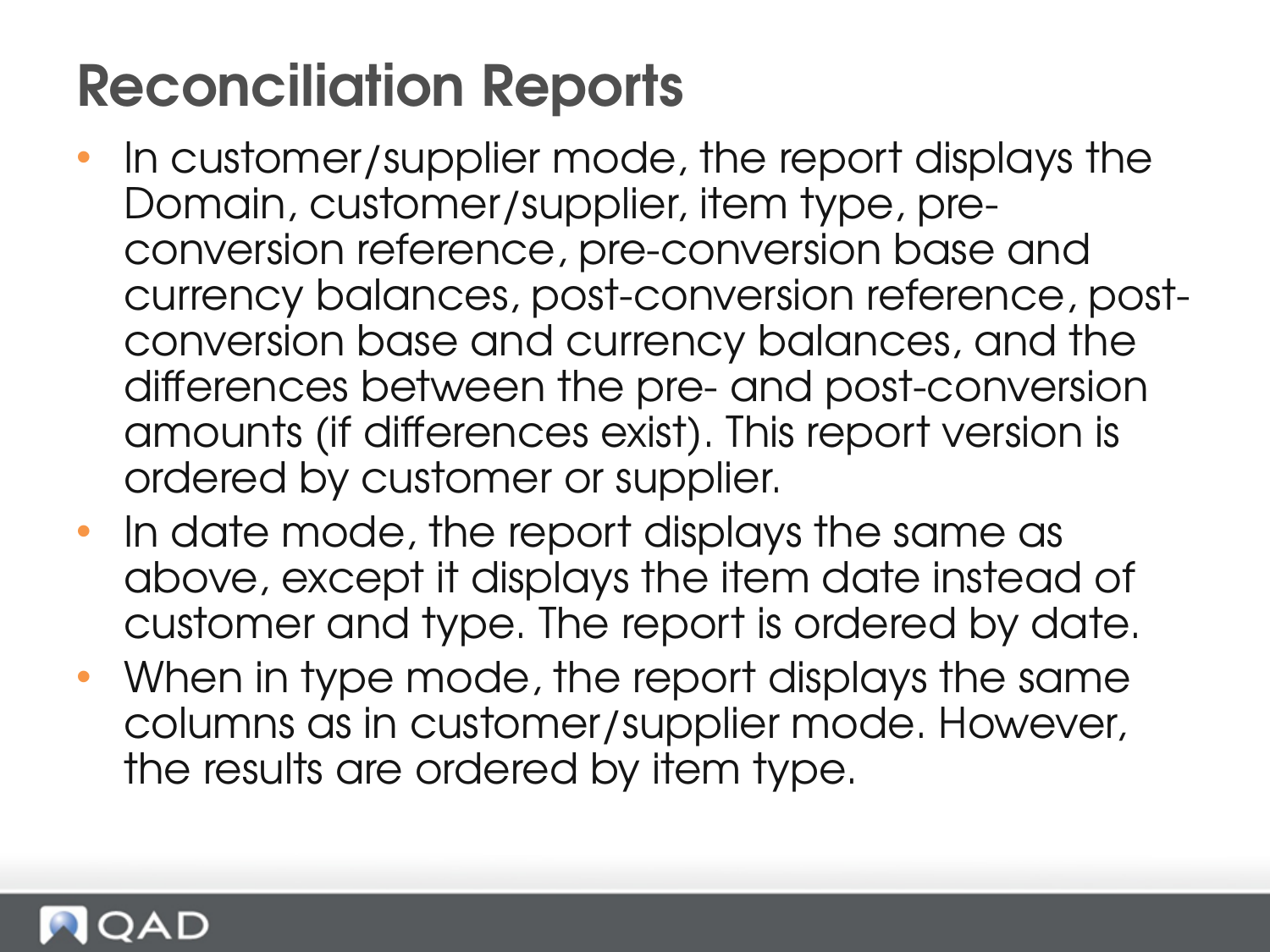

# Reconciliation Reports
In customer/supplier mode, the report displays the Domain, customer/supplier, item type, pre-conversion reference, pre-conversion base and currency balances, post-conversion reference, post-conversion base and currency balances, and the differences between the pre- and post-conversion amounts (if differences exist). This report version is ordered by customer or supplier.
In date mode, the report displays the same as above, except it displays the item date instead of customer and type. The report is ordered by date.
When in type mode, the report displays the same columns as in customer/supplier mode. However, the results are ordered by item type.